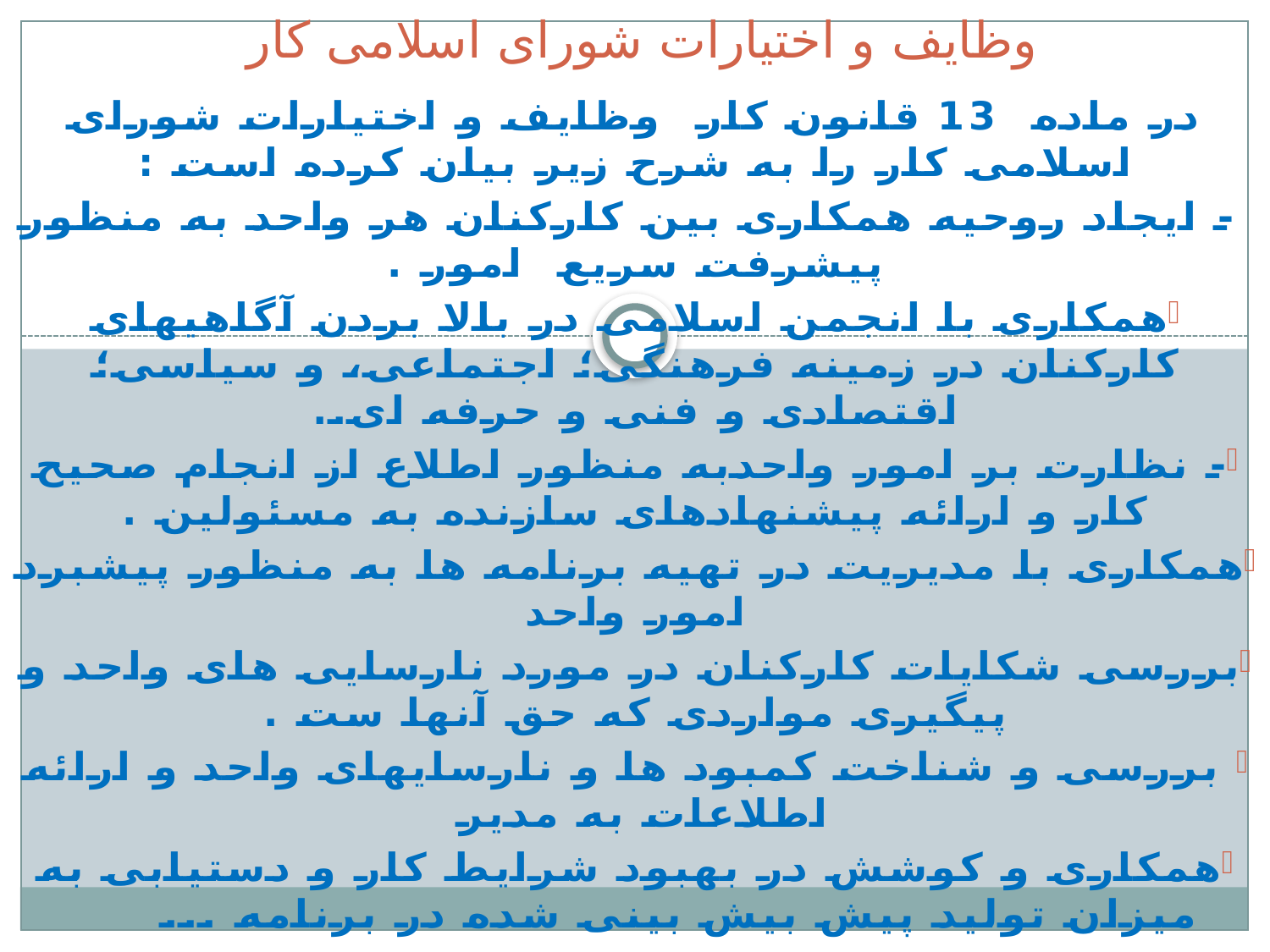

# وظایف و اختیارات شورای اسلامی کار
در ماده  13 قانون کار  وظایف و اختیارات شورای اسلامی کار را به شرح زیر بیان کرده است :
 - ایجاد روحیه همکاری بین کارکنان هر واحد به منظور پیشرفت سریع  امور .
همکاری با انجمن اسلامی در بالا بردن آگاهیهای کارکنان در زمینه فرهنگی؛ اجتماعی، و سیاسی؛ اقتصادی و فنی و حرفه ای..
- نظارت بر امور واحدبه منظور اطلاع از انجام صحیح کار و ارائه پیشنهادهای سازنده به مسئولین .
همکاری با مدیریت در تهیه برنامه ها به منظور پیشبرد امور واحد
بررسی شکایات کارکنان در مورد نارسایی های واحد و پیگیری مواردی که حق آنها ست .
 بررسی و شناخت کمبود ها و نارسایهای واحد و ارائه اطلاعات به مدیر
همکاری و کوشش در بهبود شرایط کار و دستیابی به میزان تولید پیش بیش بینی شده در برنامه ...